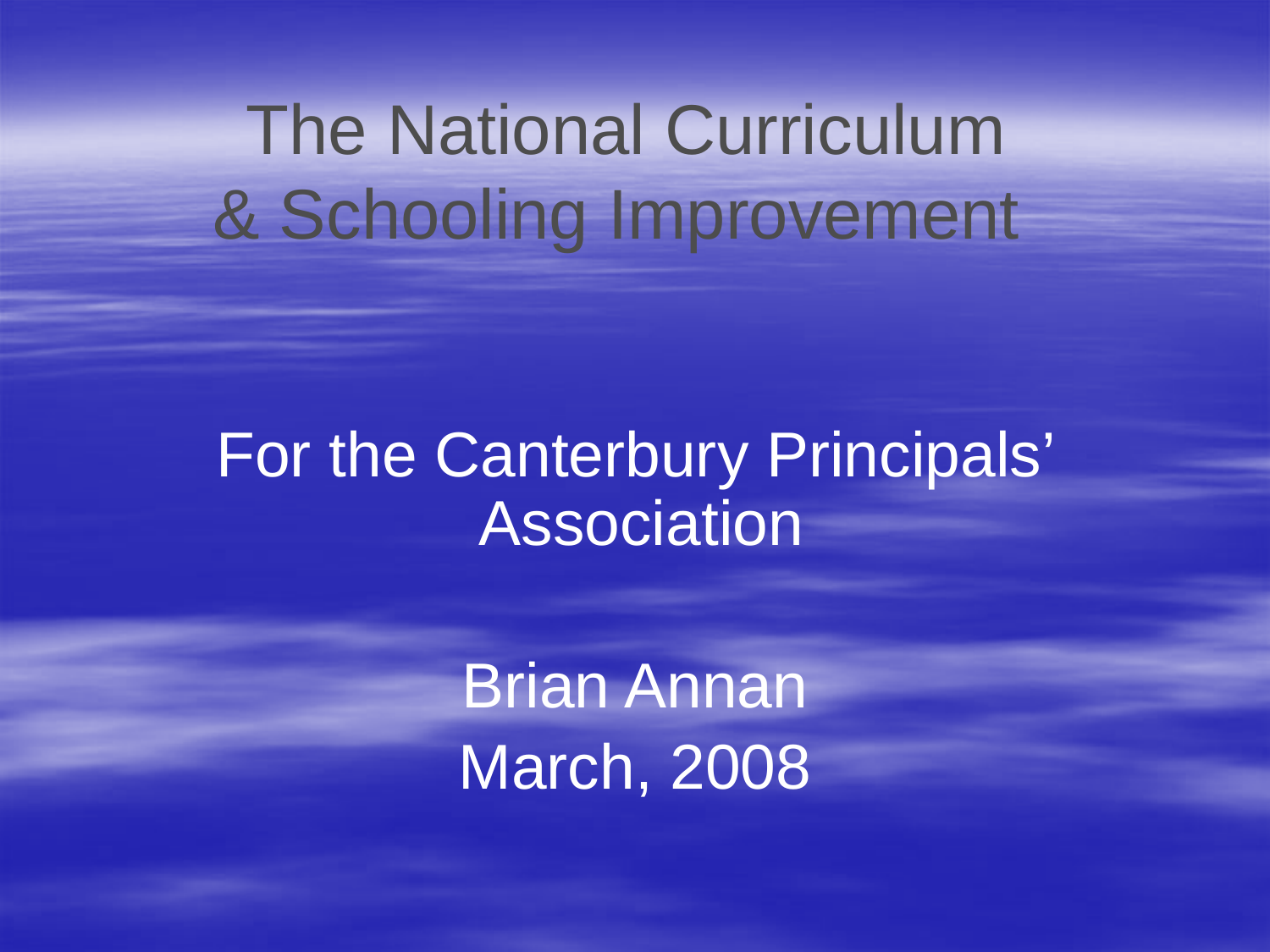

# The National Curriculum & Schooling Improvement
For the Canterbury Principals’ Association

Brian Annan
March, 2008